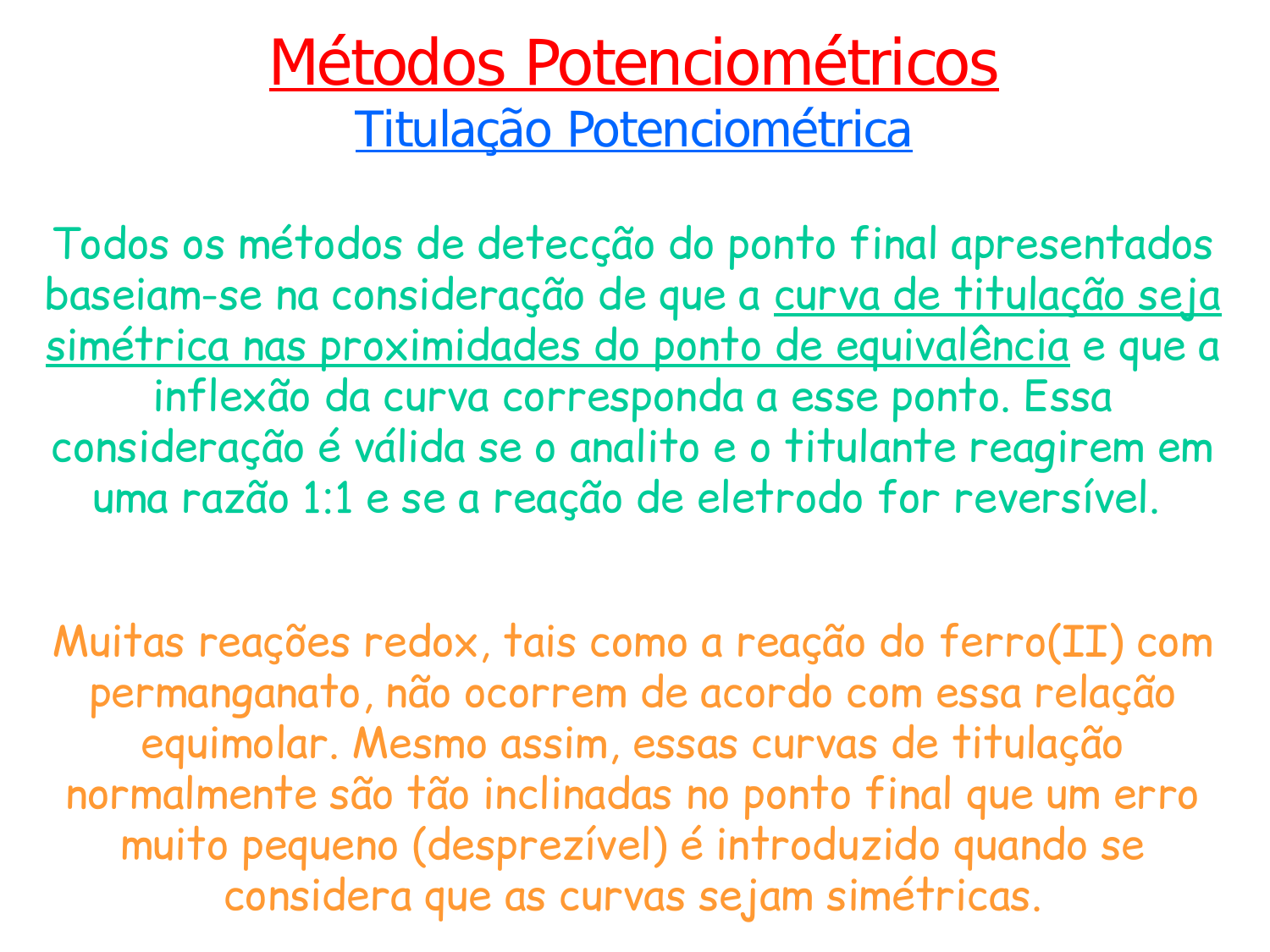

Métodos Potenciométricos
Titulação Potenciométrica
Todos os métodos de detecção do ponto final apresentados baseiam-se na consideração de que a curva de titulação seja simétrica nas proximidades do ponto de equivalência e que a inflexão da curva corresponda a esse ponto. Essa consideração é válida se o analito e o titulante reagirem em uma razão 1:1 e se a reação de eletrodo for reversível.

Muitas reações redox, tais como a reação do ferro(II) com permanganato, não ocorrem de acordo com essa relação equimolar. Mesmo assim, essas curvas de titulação normalmente são tão inclinadas no ponto final que um erro muito pequeno (desprezível) é introduzido quando se considera que as curvas sejam simétricas.